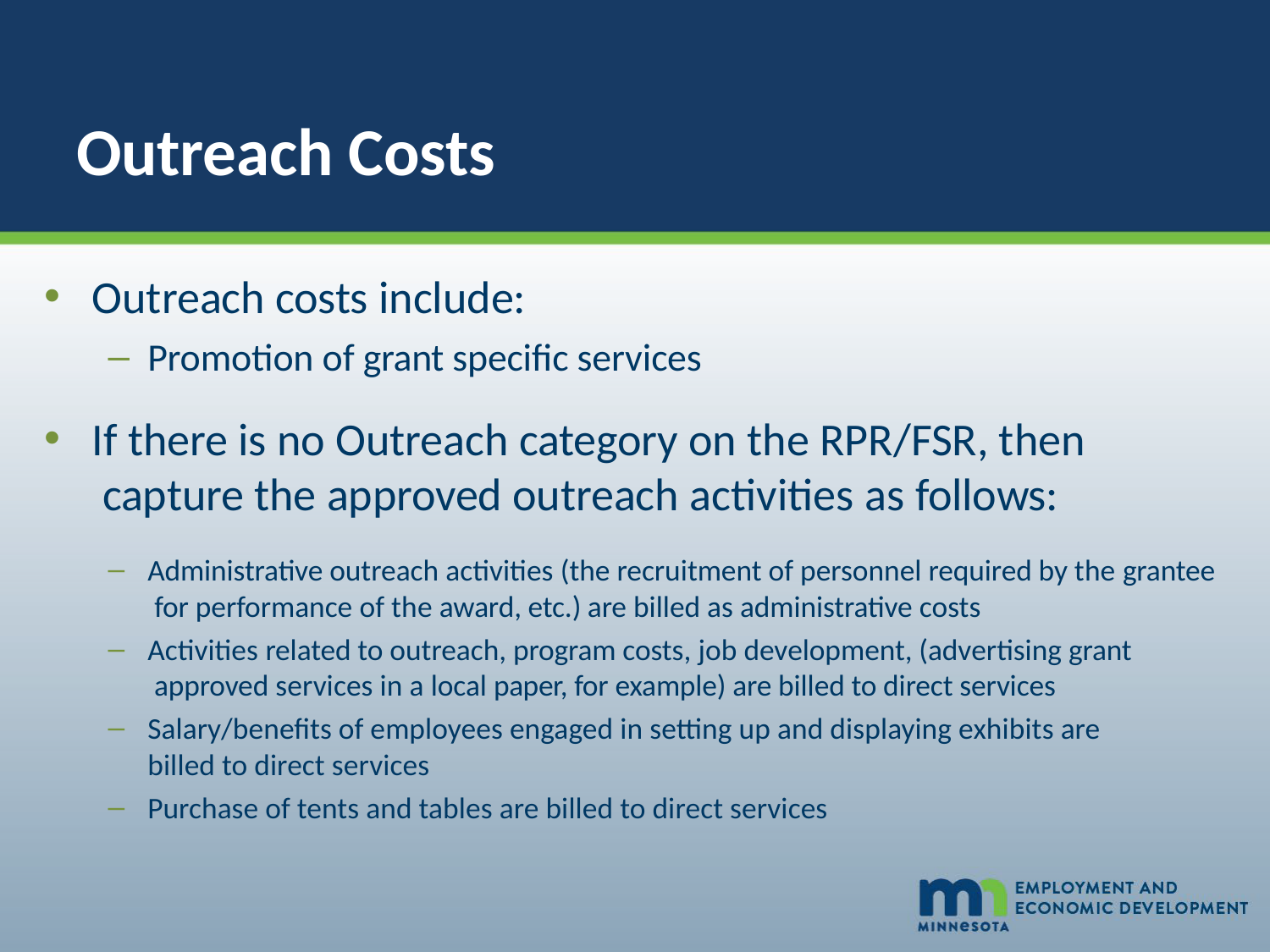

# Outreach Costs
Outreach costs include:
Promotion of grant specific services
If there is no Outreach category on the RPR/FSR, then  capture the approved outreach activities as follows:
Administrative outreach activities (the recruitment of personnel required by the grantee  for performance of the award, etc.) are billed as administrative costs
Activities related to outreach, program costs, job development, (advertising grant  approved services in a local paper, for example) are billed to direct services
Salary/benefits of employees engaged in setting up and displaying exhibits are billed to direct services
Purchase of tents and tables are billed to direct services